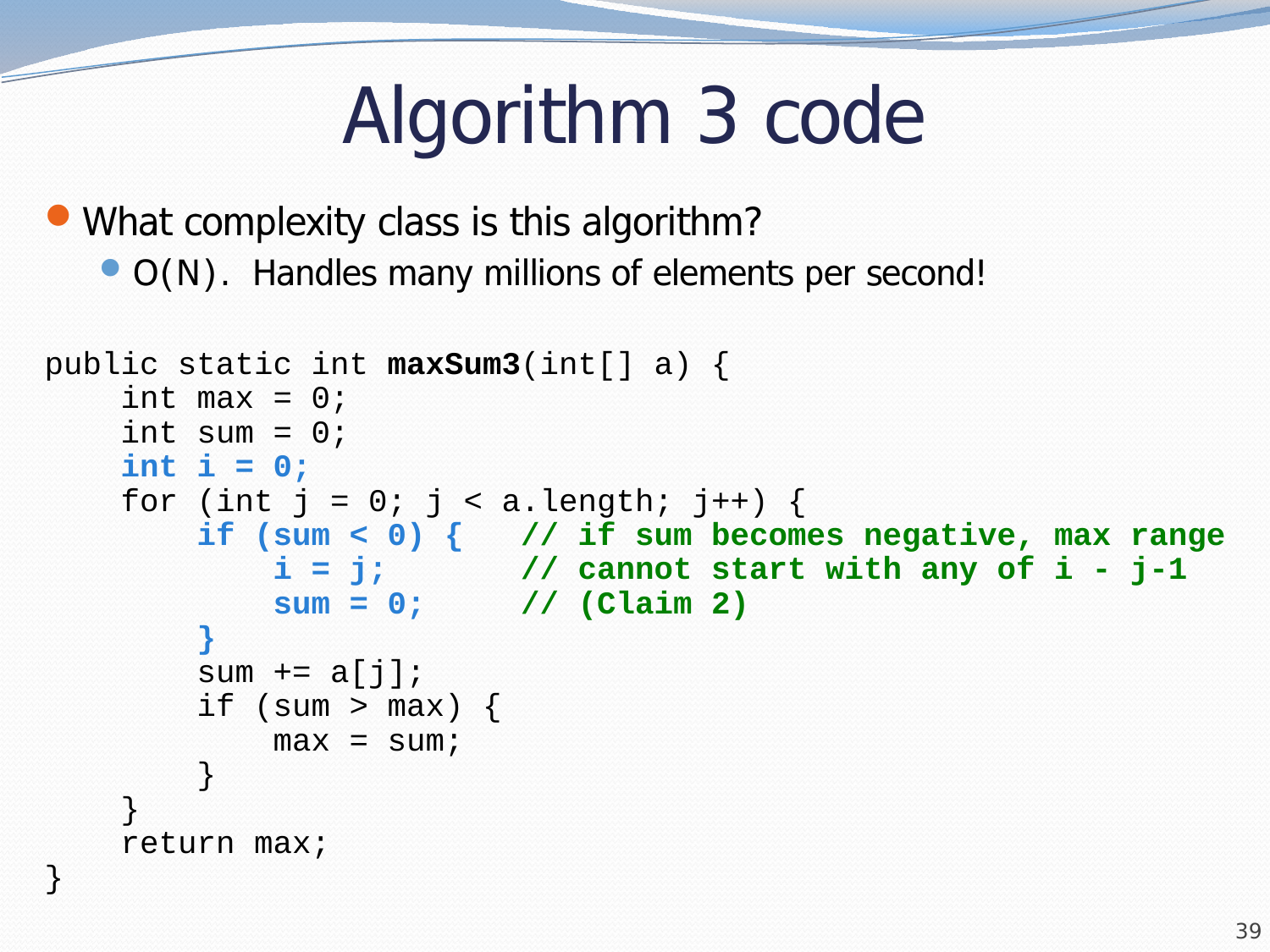

# Algorithm 3 code
What complexity class is this algorithm?
O(N).  Handles many millions of elements per second!

public static int maxSum3(int[] a) {
    int max = 0;
    int sum = 0;
    int i = 0;
    for (int j = 0; j < a.length; j++) {
        if (sum < 0) {   // if sum becomes negative, max range
            i = j;       // cannot start with any of i - j-1
            sum = 0;     // (Claim 2)
        }
        sum += a[j];
        if (sum > max) {
            max = sum;
        }
    }
    return max;
}